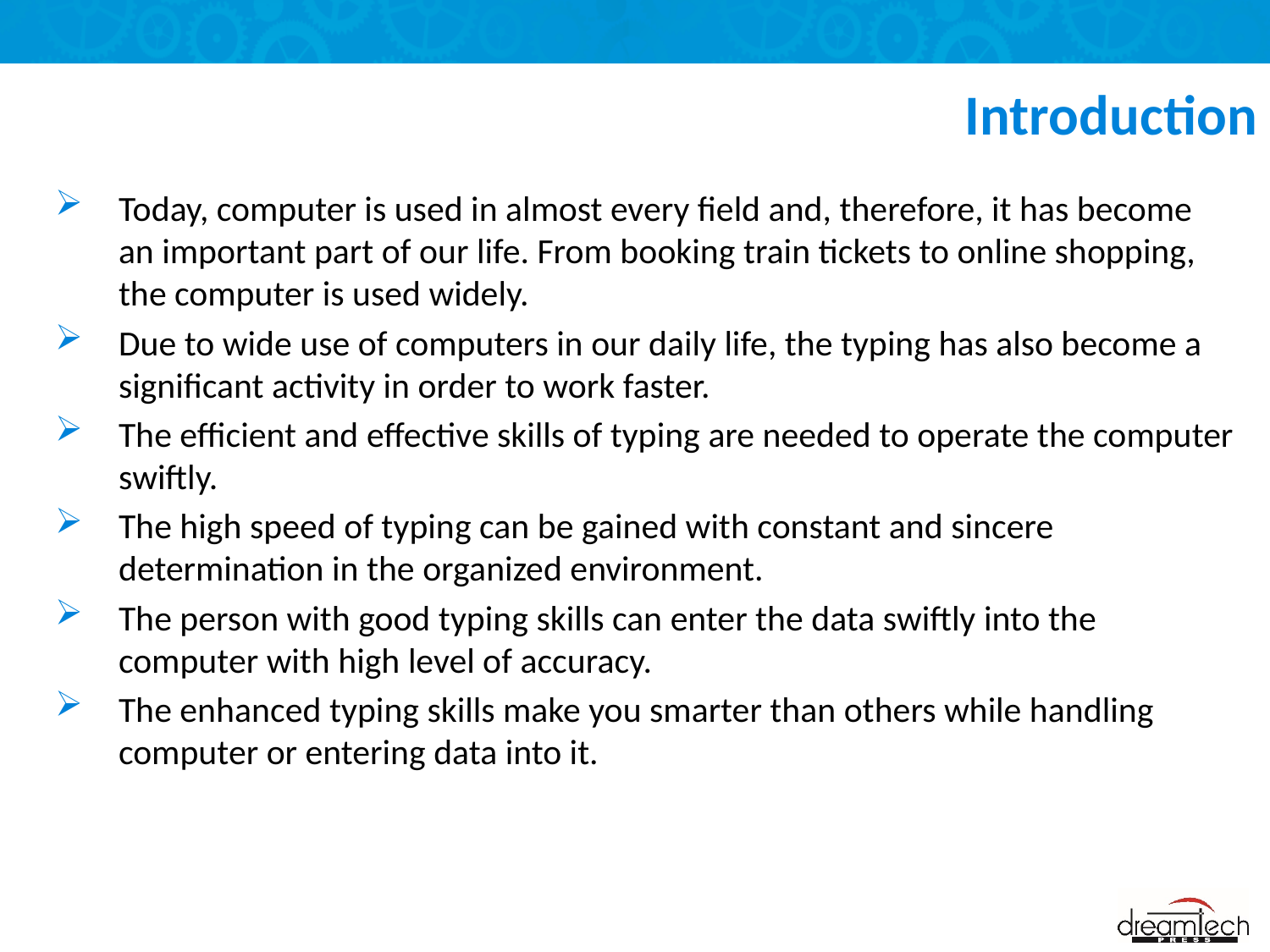

# Introduction
Today, computer is used in almost every field and, therefore, it has become an important part of our life. From booking train tickets to online shopping, the computer is used widely.
Due to wide use of computers in our daily life, the typing has also become a significant activity in order to work faster.
The efficient and effective skills of typing are needed to operate the computer swiftly.
The high speed of typing can be gained with constant and sincere determination in the organized environment.
The person with good typing skills can enter the data swiftly into the computer with high level of accuracy.
The enhanced typing skills make you smarter than others while handling computer or entering data into it.